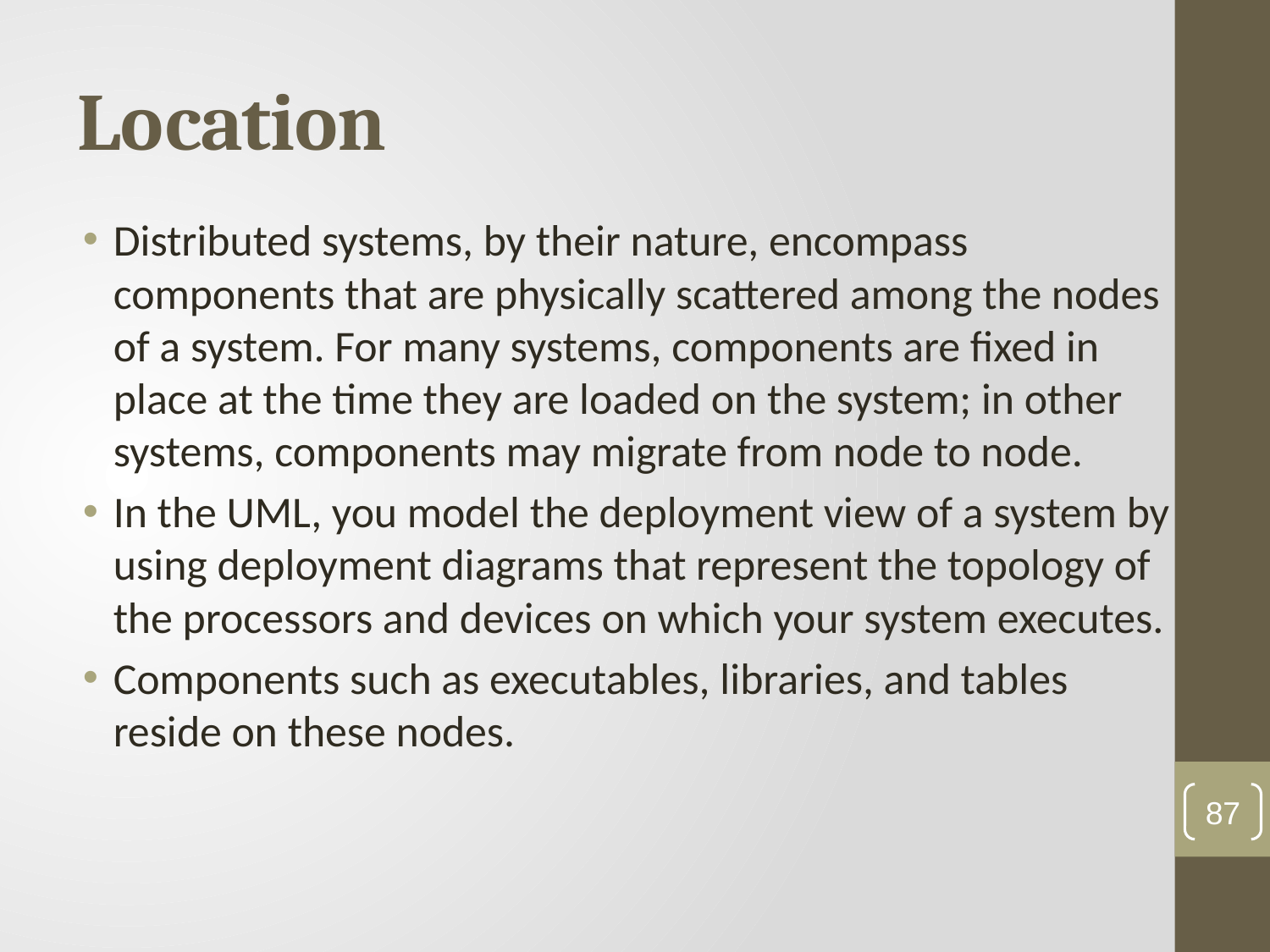

# Location
Distributed systems, by their nature, encompass components that are physically scattered among the nodes of a system. For many systems, components are fixed in place at the time they are loaded on the system; in other systems, components may migrate from node to node.
In the UML, you model the deployment view of a system by using deployment diagrams that represent the topology of the processors and devices on which your system executes.
Components such as executables, libraries, and tables reside on these nodes.

87